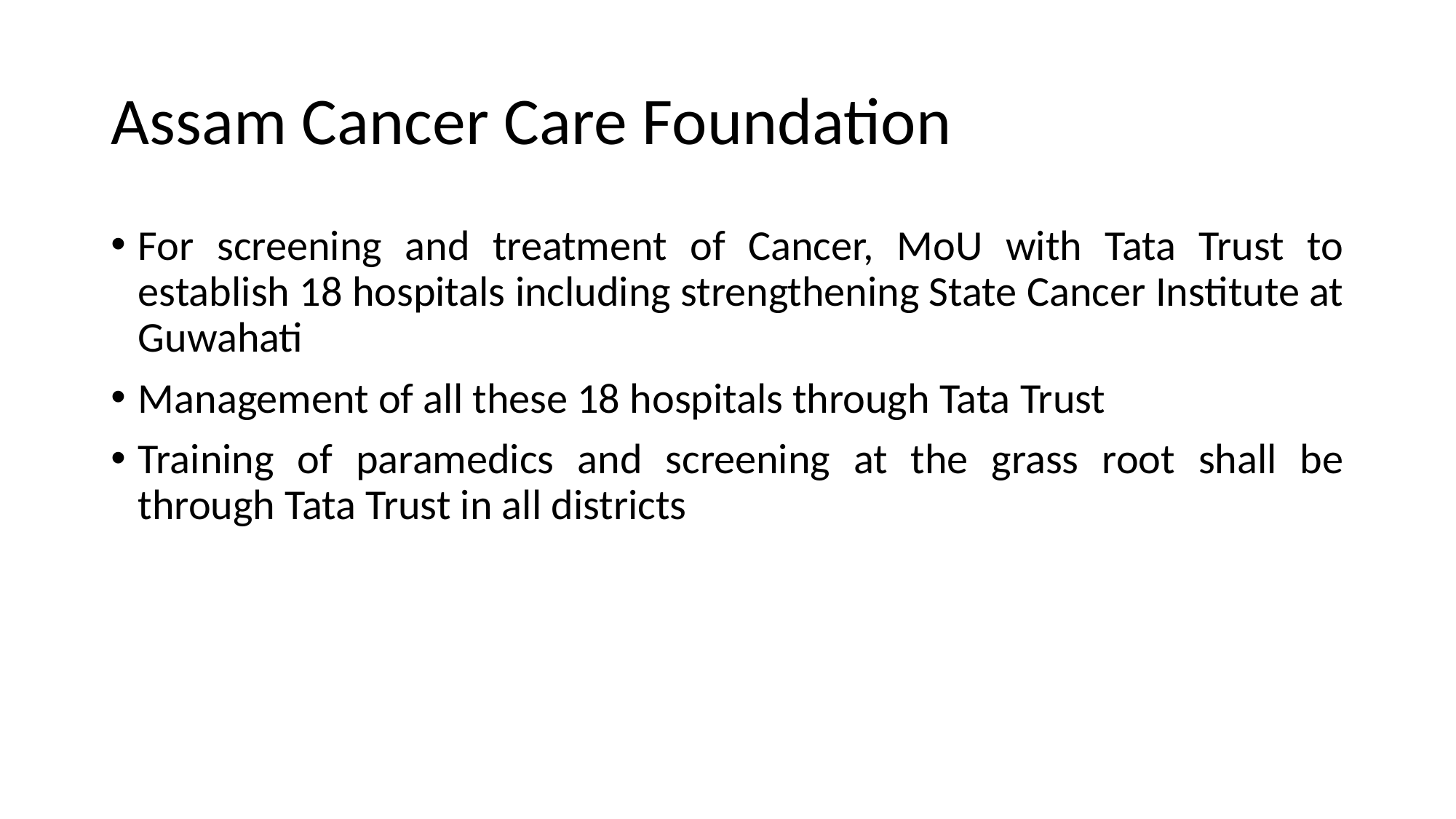

# Assam Cancer Care Foundation
For screening and treatment of Cancer, MoU with Tata Trust to establish 18 hospitals including strengthening State Cancer Institute at Guwahati
Management of all these 18 hospitals through Tata Trust
Training of paramedics and screening at the grass root shall be through Tata Trust in all districts